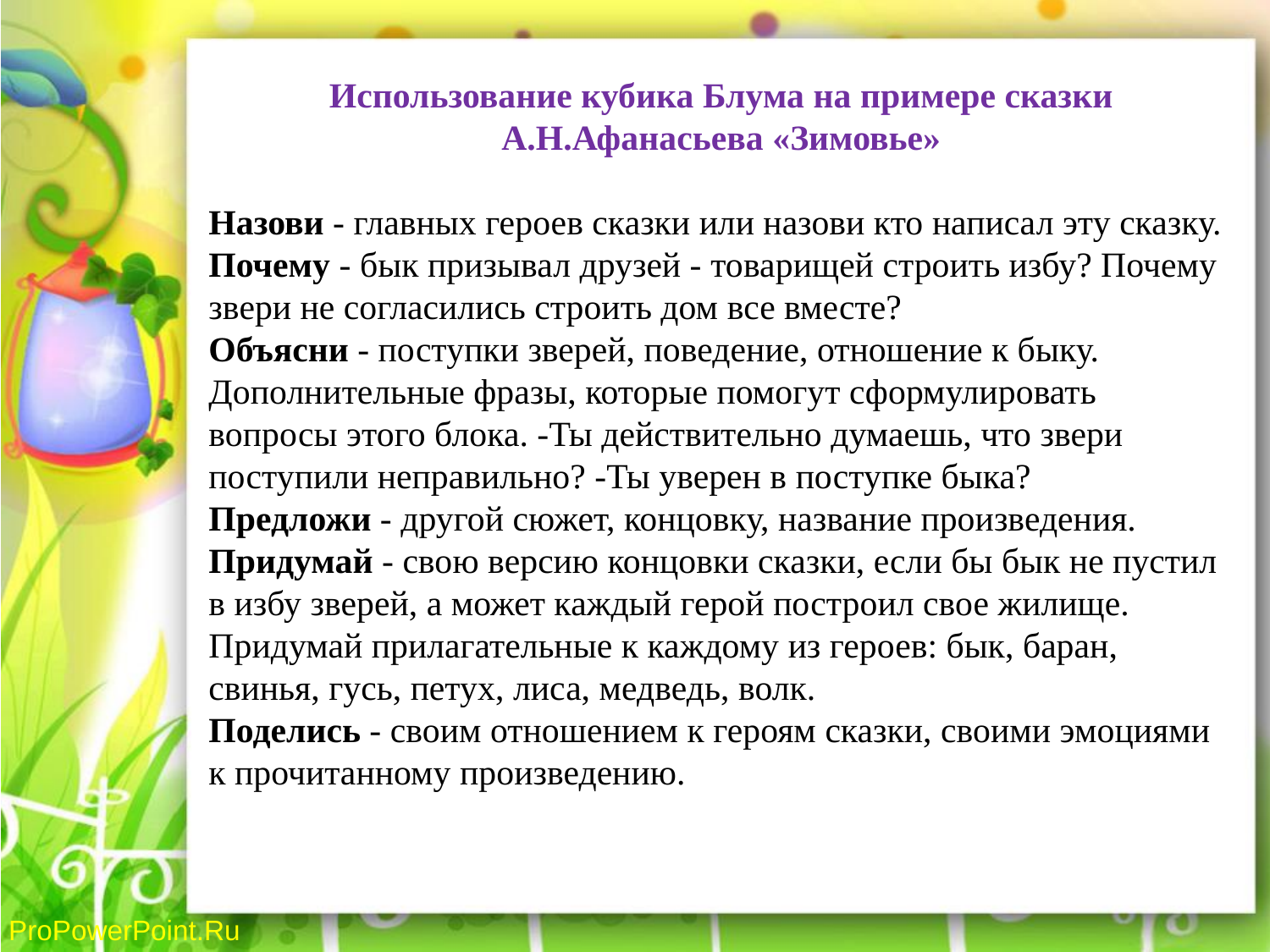

Использование кубика Блума на примере сказки А.Н.Афанасьева «Зимовье»

Назови - главных героев сказки или назови кто написал эту сказку.
Почему - бык призывал друзей - товарищей строить избу? Почему звери не согласились строить дом все вместе?
Объясни - поступки зверей, поведение, отношение к быку. Дополнительные фразы, которые помогут сформулировать вопросы этого блока. -Ты действительно думаешь, что звери поступили неправильно? -Ты уверен в поступке быка?
Предложи - другой сюжет, концовку, название произведения.
Придумай - свою версию концовки сказки, если бы бык не пустил в избу зверей, а может каждый герой построил свое жилище. Придумай прилагательные к каждому из героев: бык, баран, свинья, гусь, петух, лиса, медведь, волк.
Поделись - своим отношением к героям сказки, своими эмоциями к прочитанному произведению.